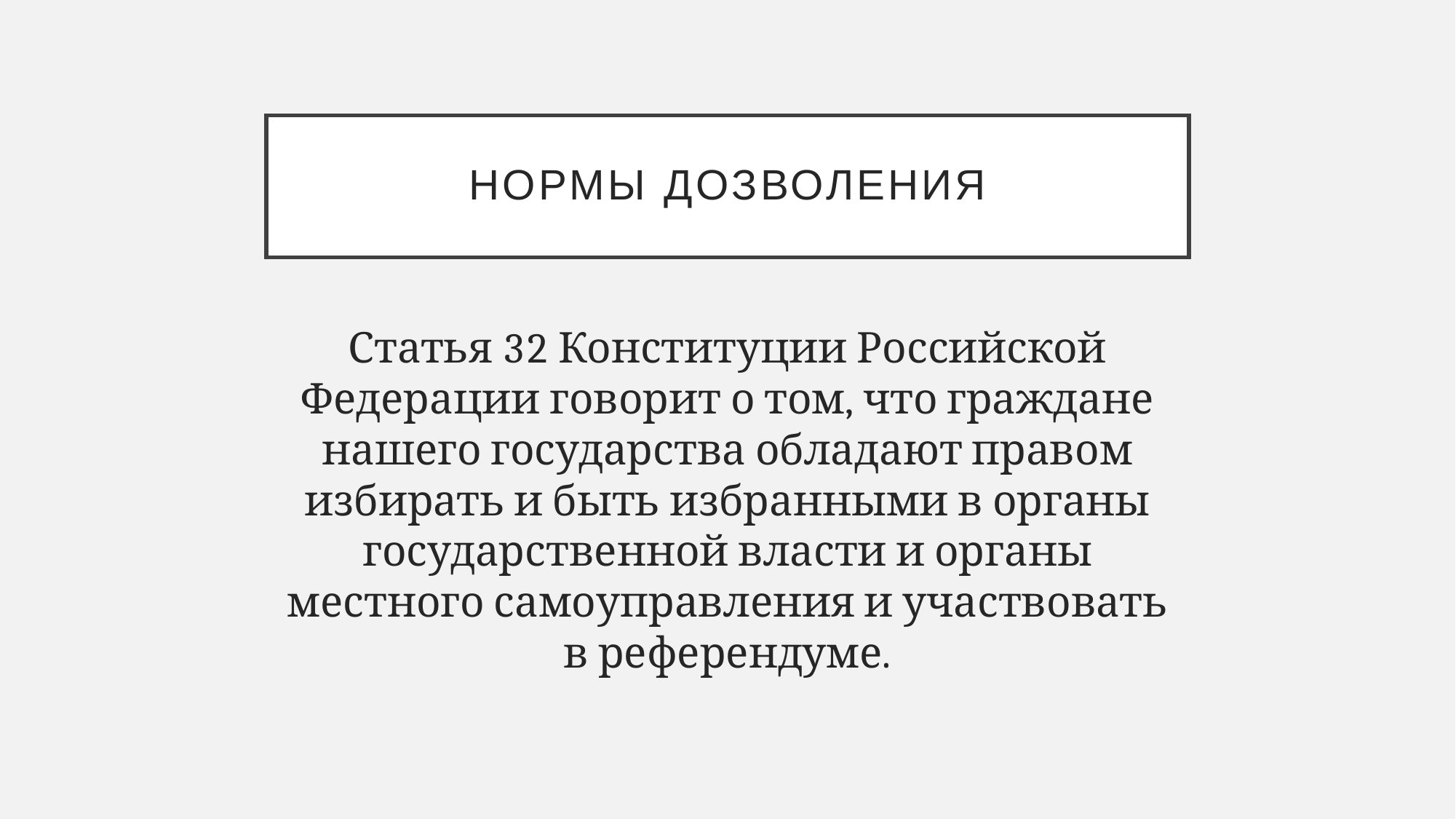

# Нормы дозволения
Статья 32 Конституции Российской Федерации говорит о том, что граждане нашего государства обладают правом избирать и быть избранными в органы государственной власти и органы местного самоуправления и участвовать в референдуме.